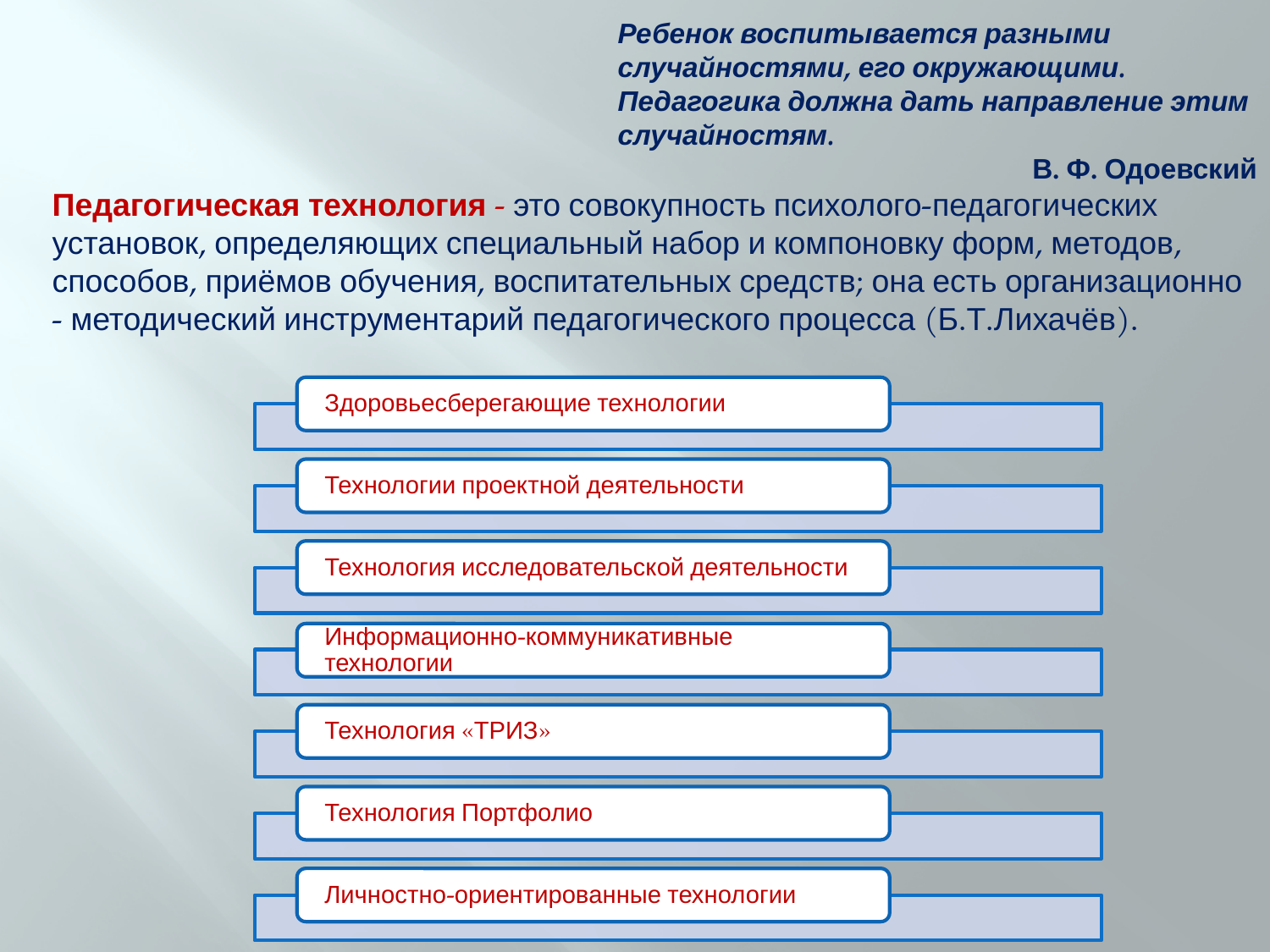

Ребенок воспитывается разными случайностями, его окружающими. Педагогика должна дать направление этим случайностям.
В. Ф. Одоевский
Педагогическая технология - это совокупность психолого-педагогических установок, определяющих специальный набор и компоновку форм, методов, способов, приёмов обучения, воспитательных средств; она есть организационно - методический инструментарий педагогического процесса (Б.Т.Лихачёв).
Здоровьесберегающие технологии
Технологии проектной деятельности
Технология исследовательской деятельности
Информационно-коммуникативные технологии
Технология «ТРИЗ»
Технология Портфолио
Личностно-ориентированные технологии